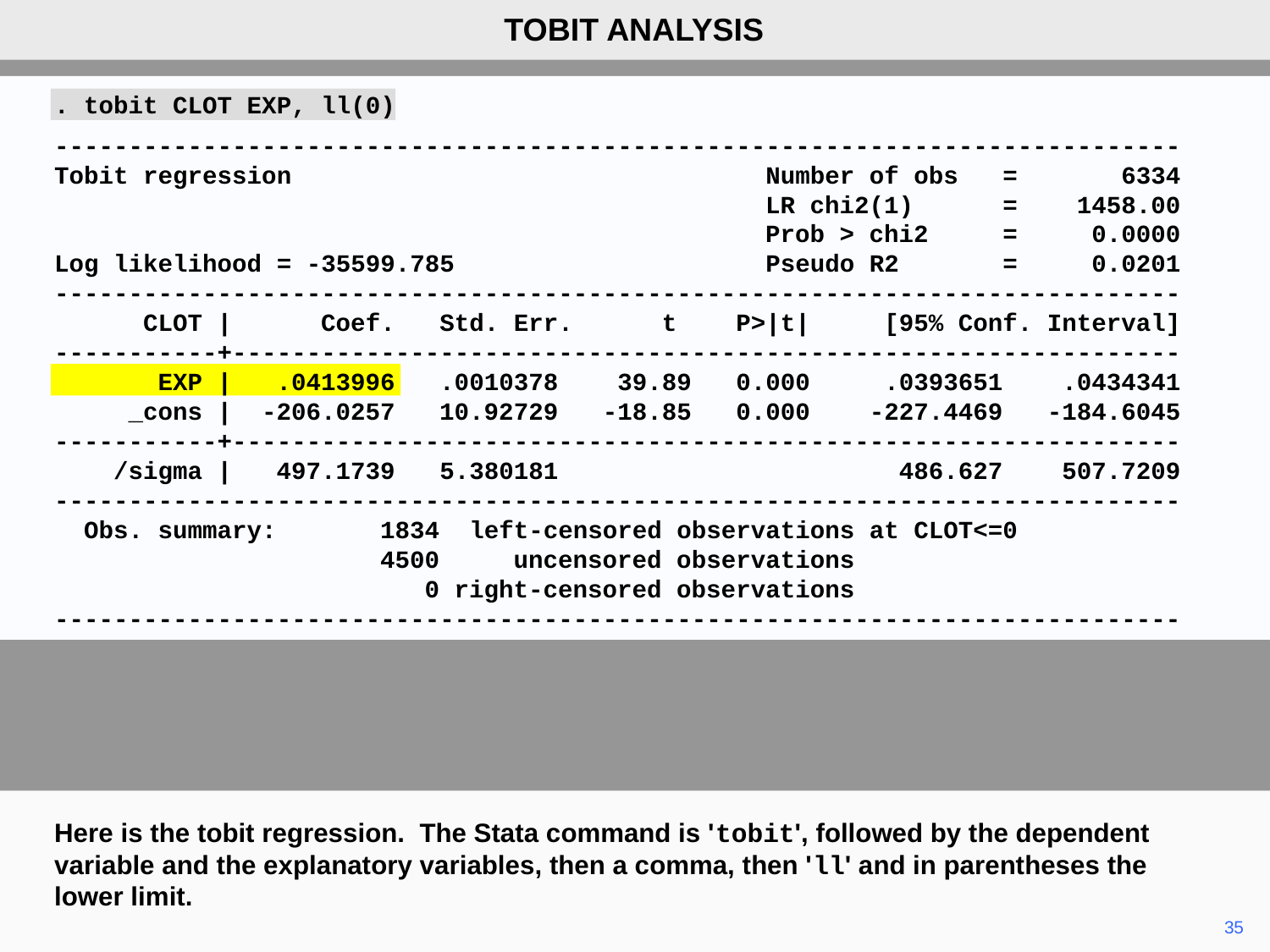

TOBIT ANALYSIS

. tobit CLOT EXP, ll(0)
----------------------------------------------------------------------------
Tobit regression                                Number of obs   =       6334
                                                LR chi2(1)      =    1458.00
                                                Prob > chi2     =     0.0000
Log likelihood = -35599.785                     Pseudo R2       =     0.0201
----------------------------------------------------------------------------
      CLOT |      Coef.   Std. Err.      t    P>|t|     [95% Conf. Interval]
-----------+----------------------------------------------------------------
       EXP |   .0413996   .0010378    39.89   0.000     .0393651    .0434341
     _cons |  -206.0257   10.92729   -18.85   0.000    -227.4469   -184.6045
-----------+----------------------------------------------------------------
    /sigma |   497.1739   5.380181                       486.627    507.7209
----------------------------------------------------------------------------
  Obs. summary:       1834  left-censored observations at CLOT<=0
                      4500     uncensored observations
                         0 right-censored observations
----------------------------------------------------------------------------

Here is the tobit regression.  The Stata command is 'tobit', followed by the dependent variable and the explanatory variables, then a comma, then 'll' and in parentheses the lower limit.
	35